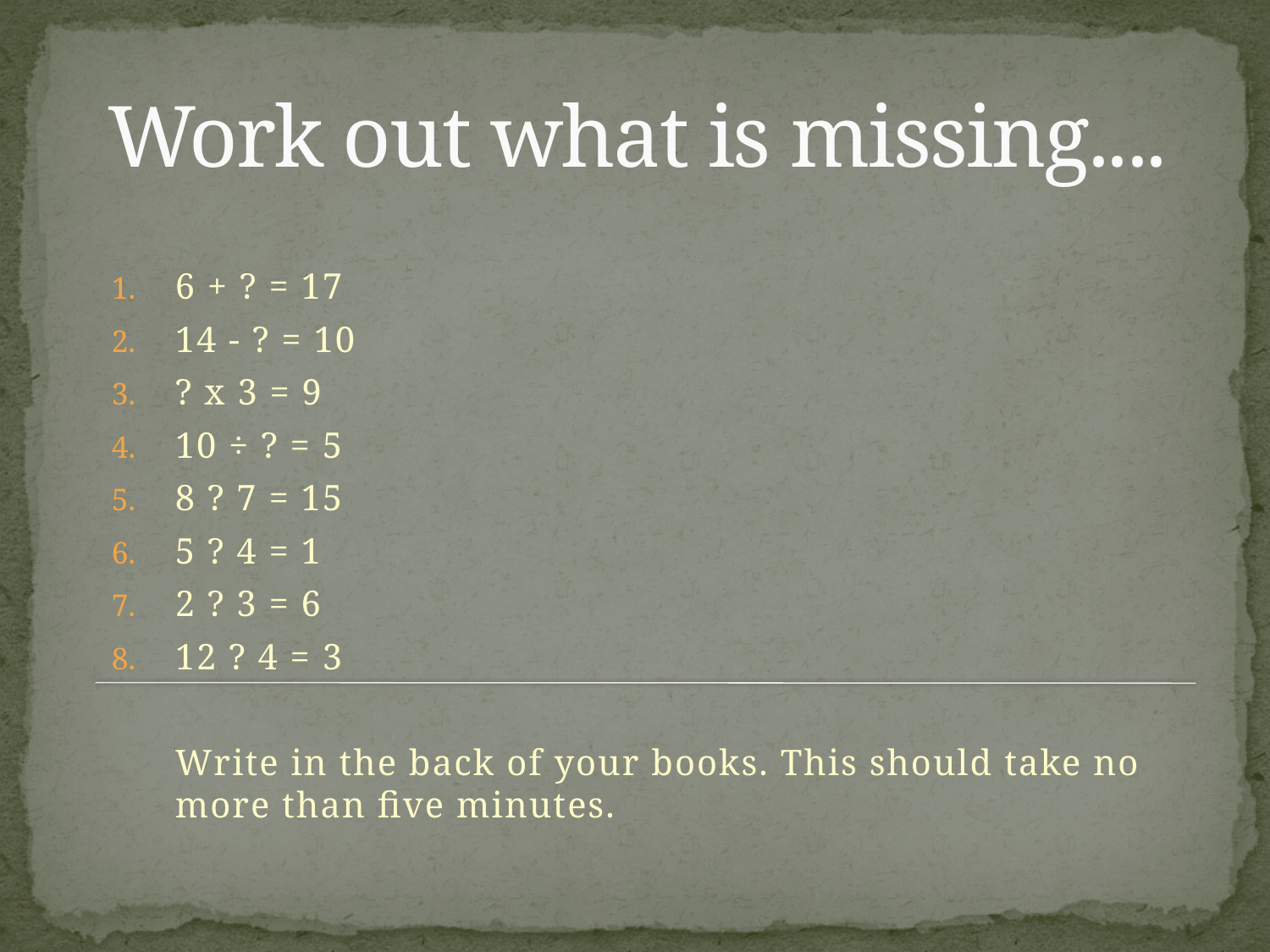

# Work out what is missing....
6 + ? = 17
14 - ? = 10
? x 3 = 9
10 ÷ ? = 5
8 ? 7 = 15
5 ? 4 = 1
2 ? 3 = 6
12 ? 4 = 3

	Write in the back of your books. This should take no more than five minutes.